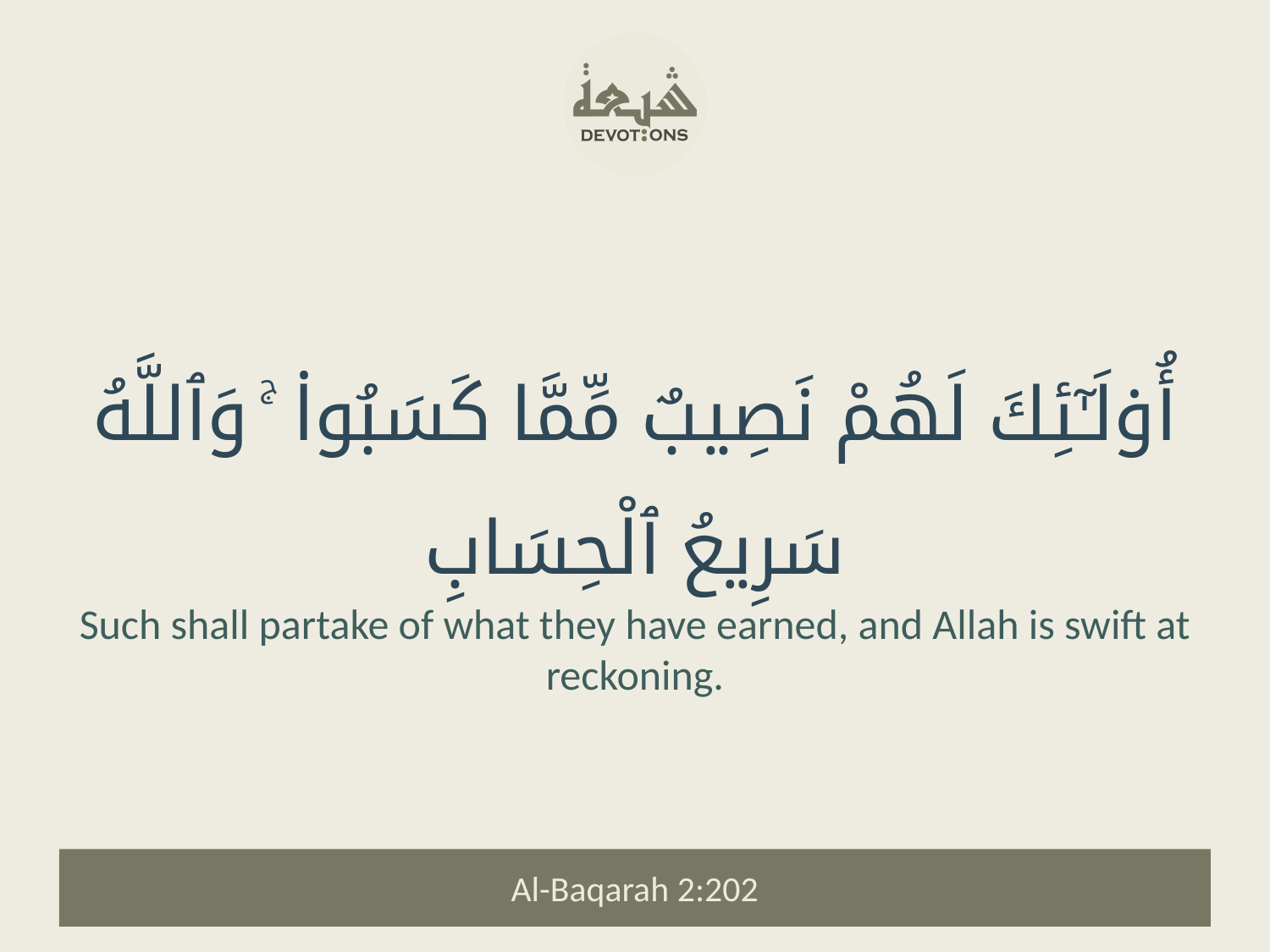

أُو۟لَـٰٓئِكَ لَهُمْ نَصِيبٌ مِّمَّا كَسَبُوا۟ ۚ وَٱللَّهُ سَرِيعُ ٱلْحِسَابِ
Such shall partake of what they have earned, and Allah is swift at reckoning.
Al-Baqarah 2:202